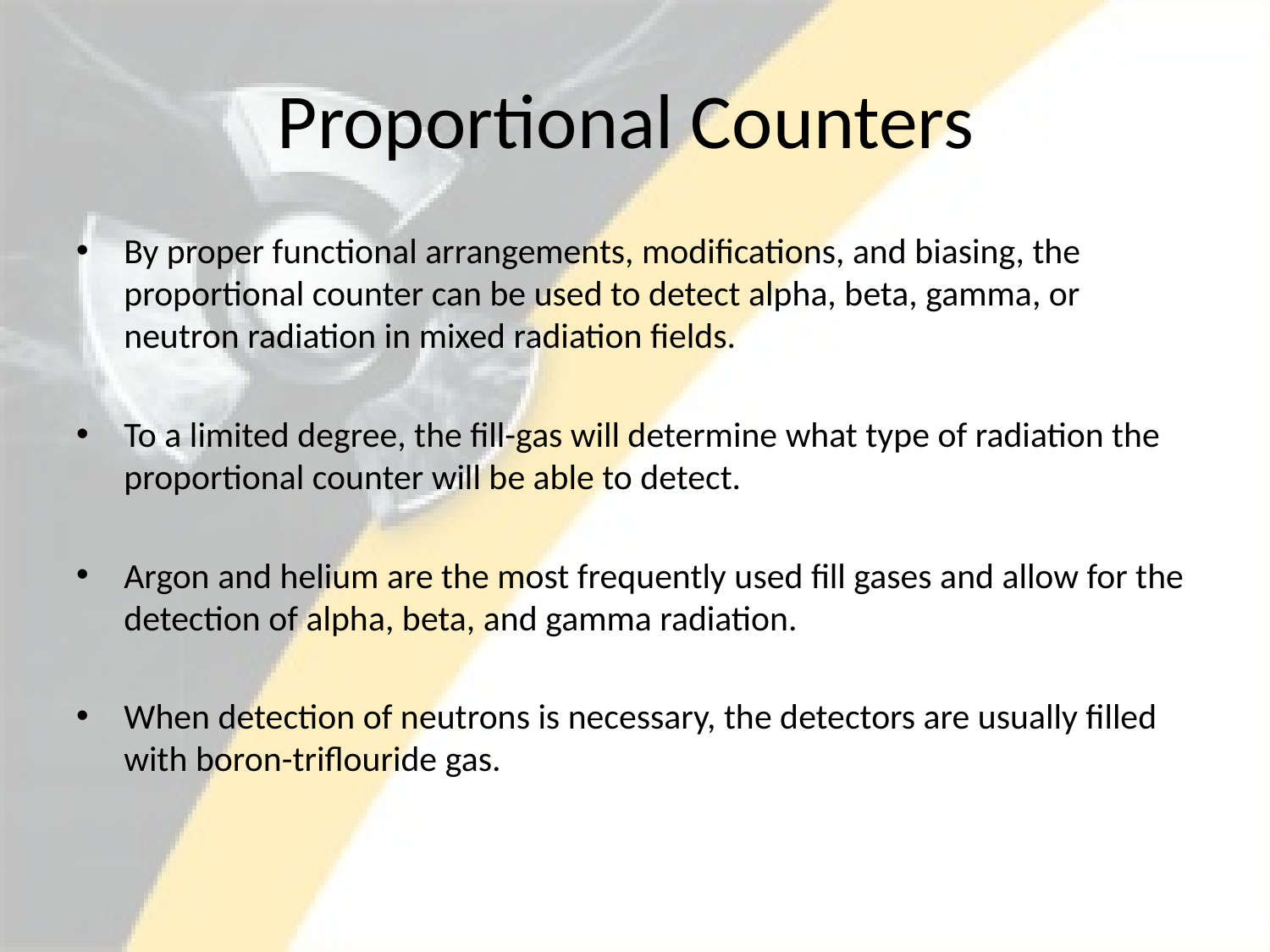

# Proportional Counters
By proper functional arrangements, modifications, and biasing, the proportional counter can be used to detect alpha, beta, gamma, or neutron radiation in mixed radiation fields.

To a limited degree, the fill-gas will determine what type of radiation the proportional counter will be able to detect.

Argon and helium are the most frequently used fill gases and allow for the detection of alpha, beta, and gamma radiation.

When detection of neutrons is necessary, the detectors are usually filled with boron-triflouride gas.